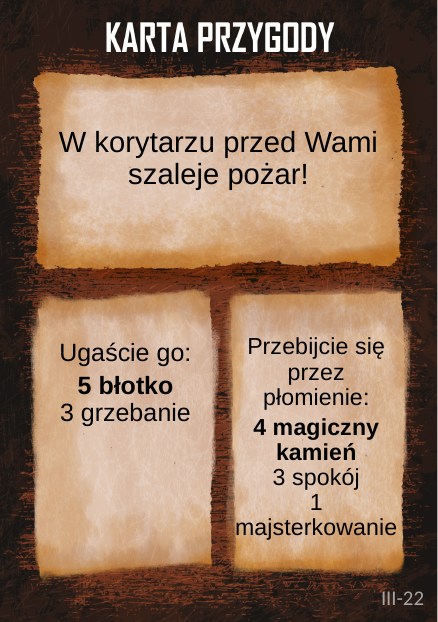

# W korytarzu przed Wami szaleje pożar!
Przebijcie się przez płomienie:
4 magiczny kamień
3 spokój
1 majsterkowanie
Ugaście go:
5 błotko
3 grzebanie
III-22